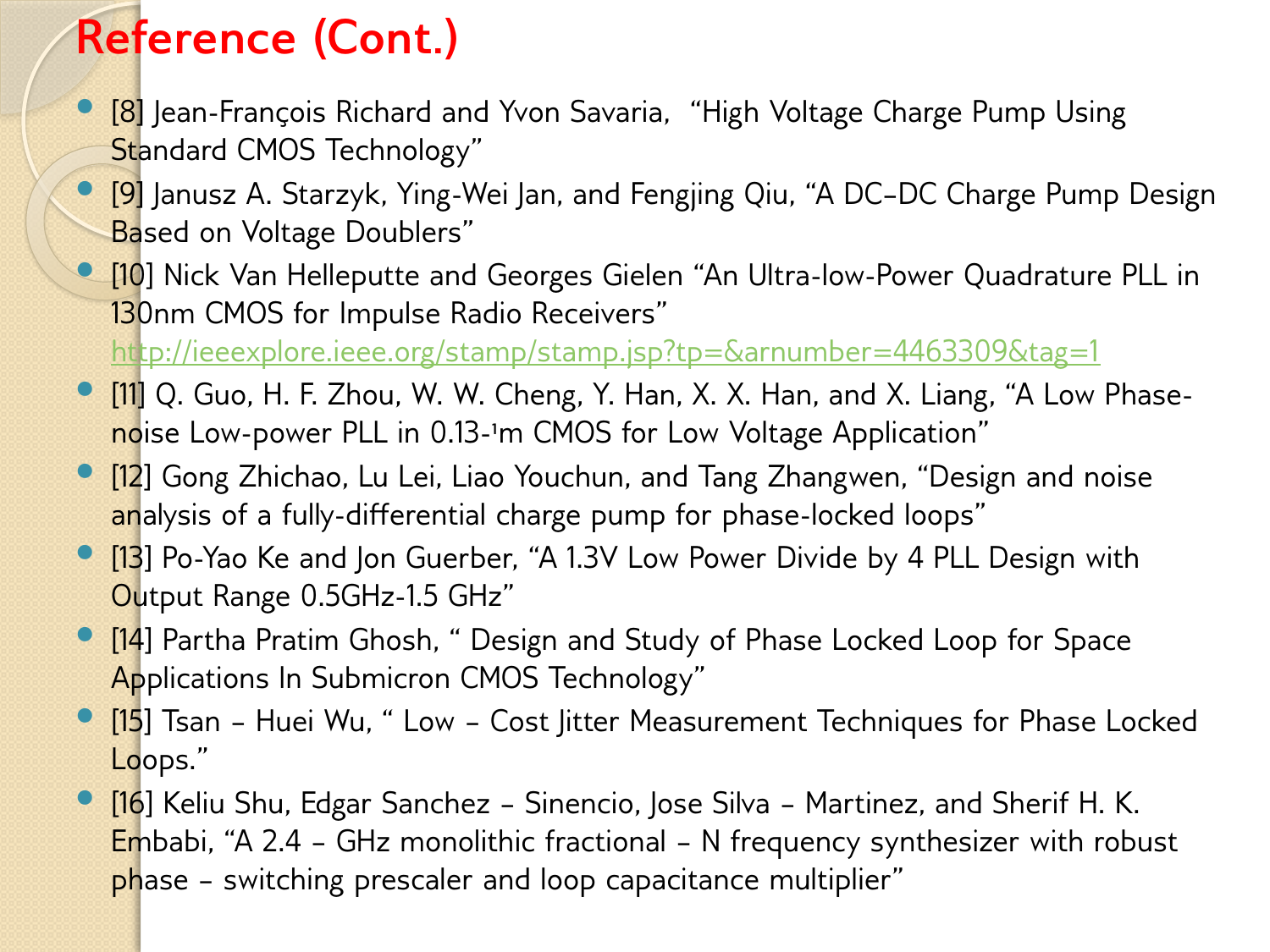

# Reference (Cont.)
[8] Jean-François Richard and Yvon Savaria,  “High Voltage Charge Pump Using Standard CMOS Technology”
[9] Janusz A. Starzyk, Ying-Wei Jan, and Fengjing Qiu, “A DC–DC Charge Pump Design Based on Voltage Doublers”
[10] Nick Van Helleputte and Georges Gielen “An Ultra-low-Power Quadrature PLL in 130nm CMOS for Impulse Radio Receivers” http://ieeexplore.ieee.org/stamp/stamp.jsp?tp=&arnumber=4463309&tag=1
[11] Q. Guo, H. F. Zhou, W. W. Cheng, Y. Han, X. X. Han, and X. Liang, “A Low Phase-noise Low-power PLL in 0.13-¹m CMOS for Low Voltage Application”
[12] Gong Zhichao, Lu Lei, Liao Youchun, and Tang Zhangwen, “Design and noise analysis of a fully-differential charge pump for phase-locked loops”
[13] Po-Yao Ke and Jon Guerber, “A 1.3V Low Power Divide by 4 PLL Design with Output Range 0.5GHz-1.5 GHz”
[14] Partha Pratim Ghosh, “ Design and Study of Phase Locked Loop for Space Applications In Submicron CMOS Technology”
[15] Tsan – Huei Wu, “ Low – Cost Jitter Measurement Techniques for Phase Locked Loops.”
[16] Keliu Shu, Edgar Sanchez – Sinencio, Jose Silva – Martinez, and Sherif H. K. Embabi, “A 2.4 – GHz monolithic fractional – N frequency synthesizer with robust phase – switching prescaler and loop capacitance multiplier”